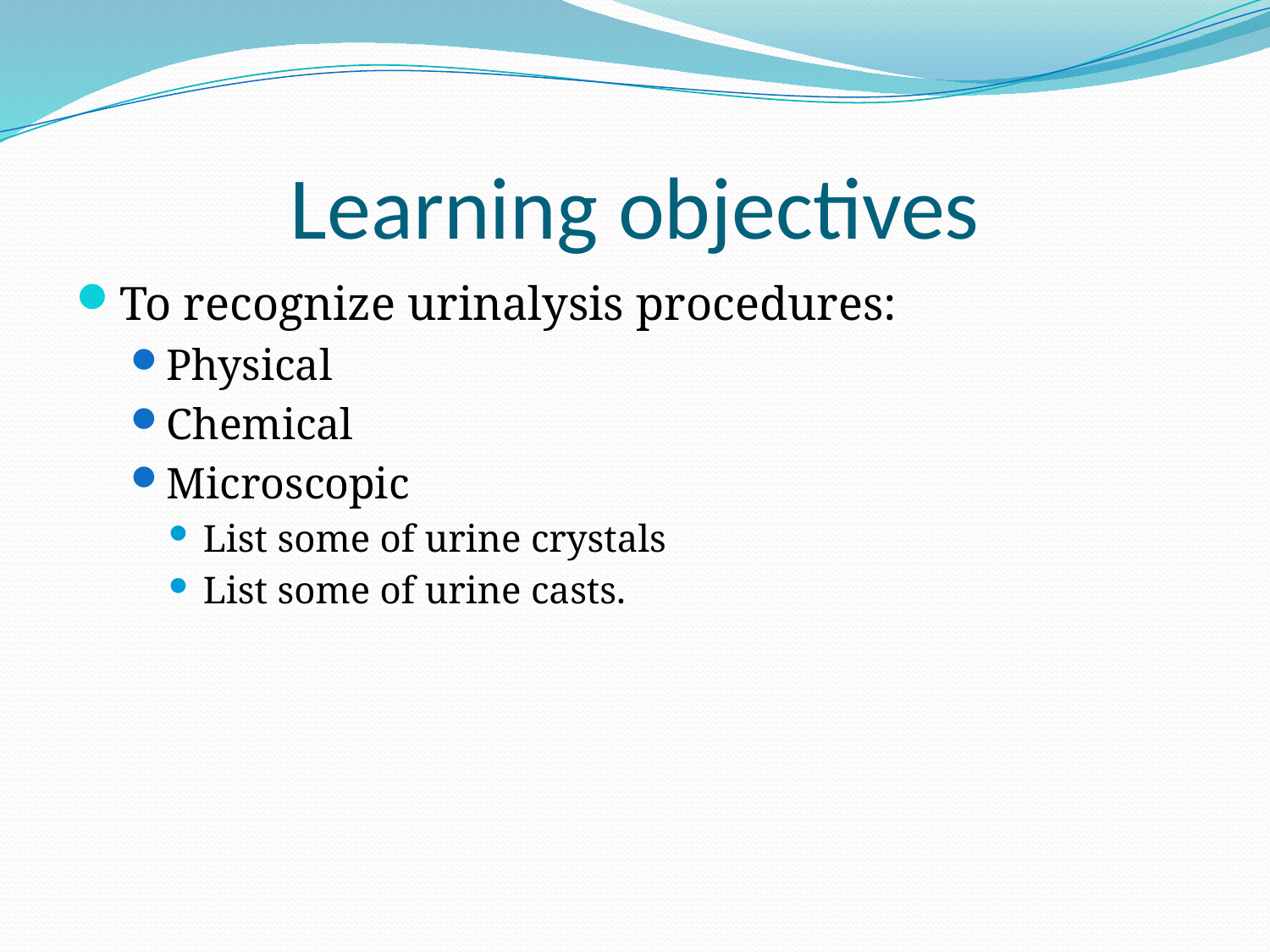

# Learning objectives
To recognize urinalysis procedures:
Physical
Chemical
Microscopic
List some of urine crystals
List some of urine casts.